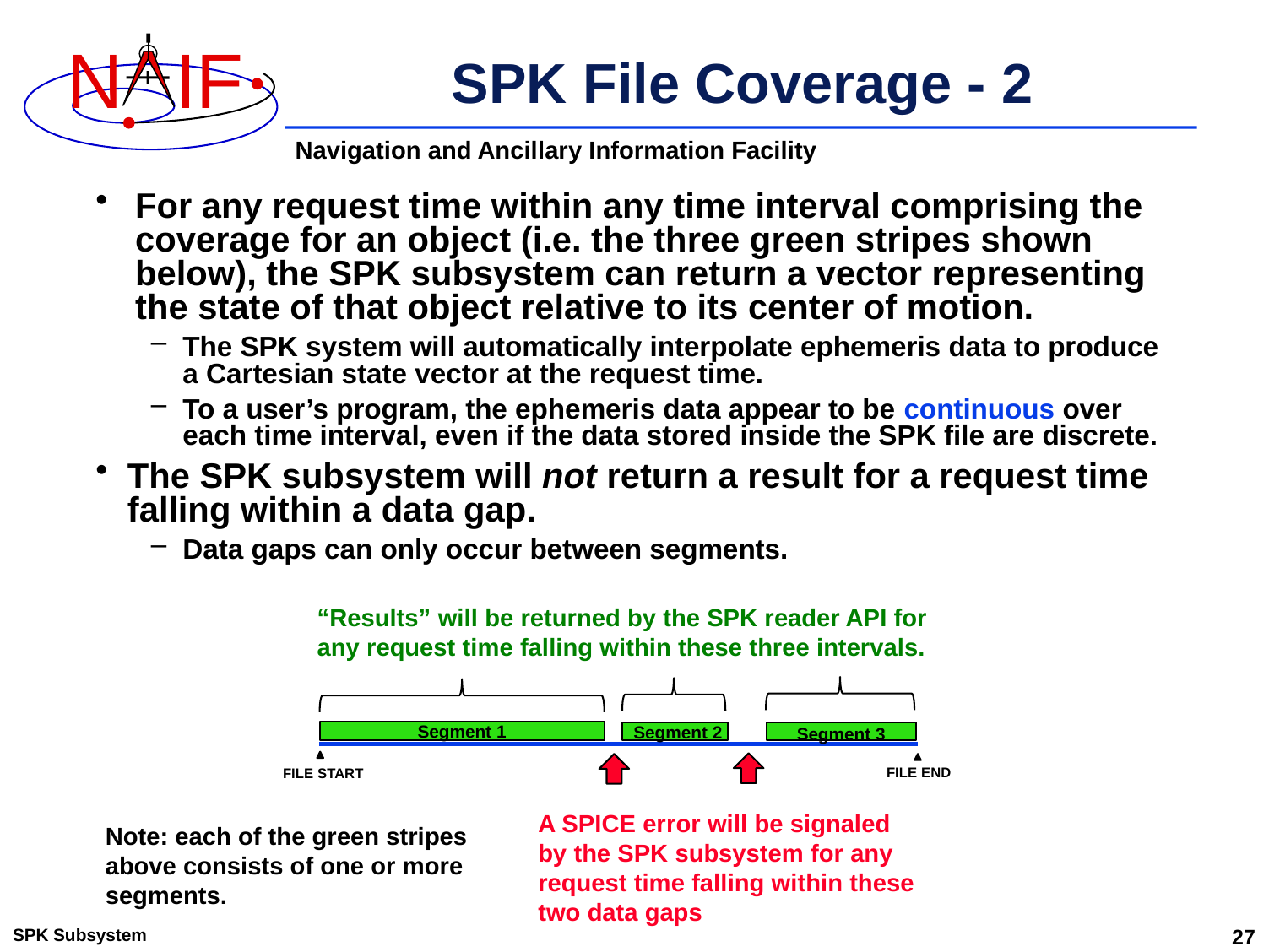

# SPK File Coverage - 2
For any request time within any time interval comprising the coverage for an object (i.e. the three green stripes shown below), the SPK subsystem can return a vector representing the state of that object relative to its center of motion.
The SPK system will automatically interpolate ephemeris data to produce a Cartesian state vector at the request time.
To a user’s program, the ephemeris data appear to be continuous over each time interval, even if the data stored inside the SPK file are discrete.
The SPK subsystem will not return a result for a request time falling within a data gap.
Data gaps can only occur between segments.

“Results” will be returned by the SPK reader API for any request time falling within these three intervals.

Segment 1
Segment 2
Segment 3

FILE END
FILE START
A SPICE error will be signaled by the SPK subsystem for any request time falling within these two data gaps
Note: each of the green stripes
above consists of one or more segments.
SPK Subsystem
27